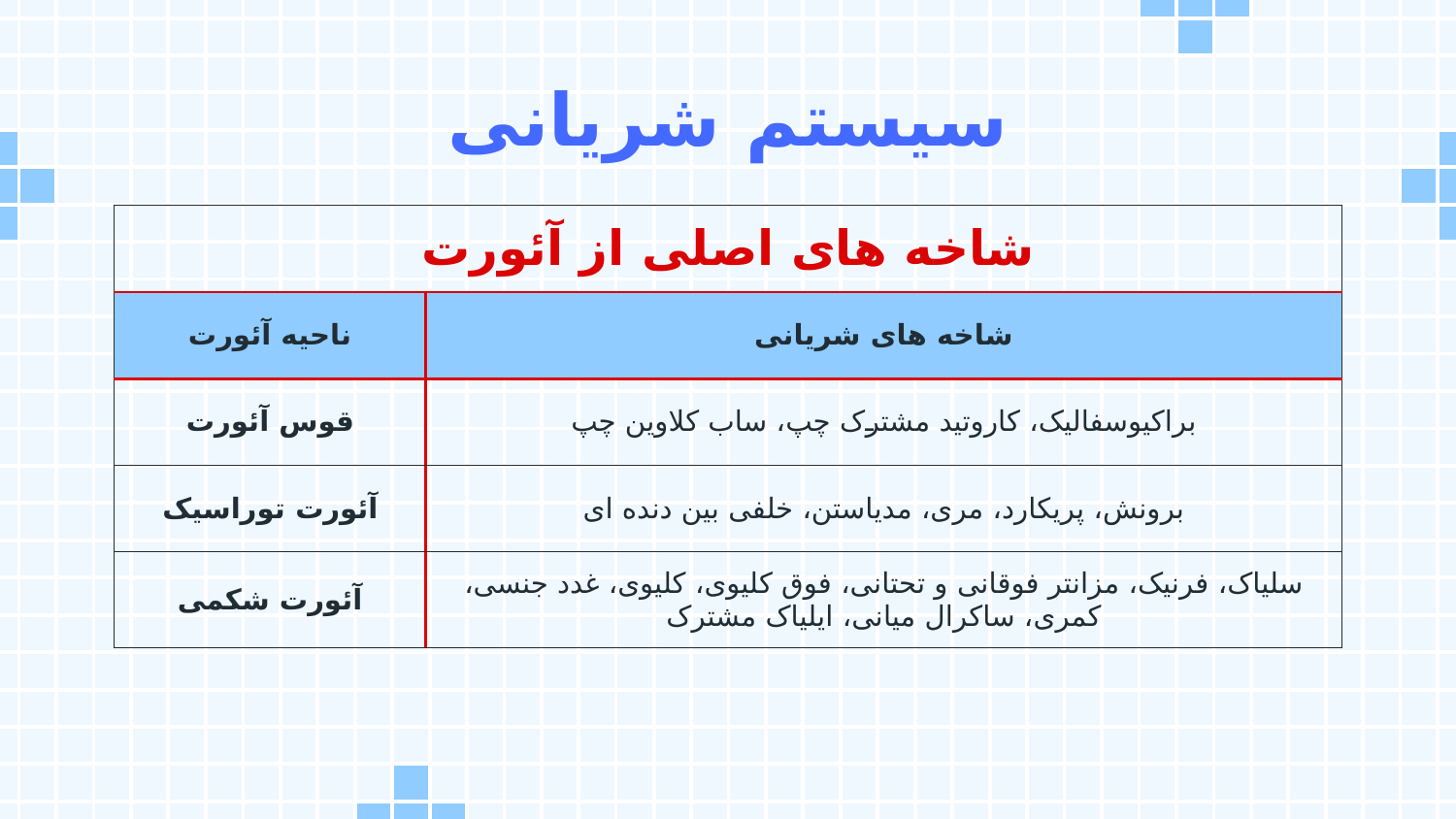

# سیستم شریانی
| شاخه های اصلی از آئورت |  |
| --- | --- |
| ناحیه آئورت | شاخه های شریانی |
| قوس آئورت | براکیوسفالیک، کاروتید مشترک چپ، ساب کلاوین چپ |
| آئورت توراسیک | برونش، پریکارد، مری، مدیاستن، خلفی بین دنده ای |
| آئورت شکمی | سلیاک، فرنیک، مزانتر فوقانی و تحتانی، فوق کلیوی، کلیوی، غدد جنسی، کمری، ساکرال میانی، ایلیاک مشترک |